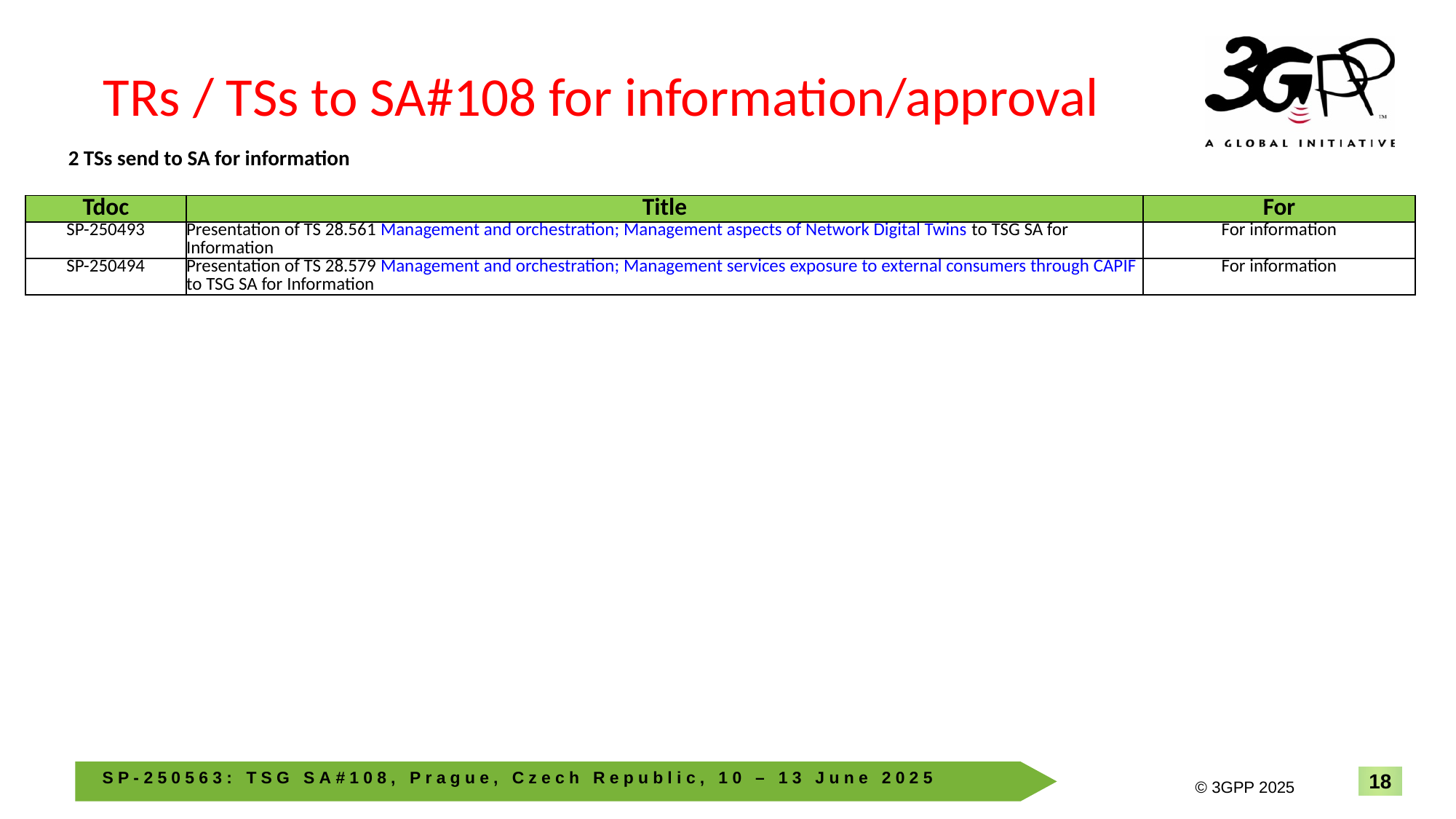

# TRs / TSs to SA#108 for information/approval
2 TSs send to SA for information
| Tdoc | Title | For |
| --- | --- | --- |
| SP-250493 | Presentation of TS 28.561 Management and orchestration; Management aspects of Network Digital Twins to TSG SA for Information | For information |
| SP-250494 | Presentation of TS 28.579 Management and orchestration; Management services exposure to external consumers through CAPIF to TSG SA for Information | For information |